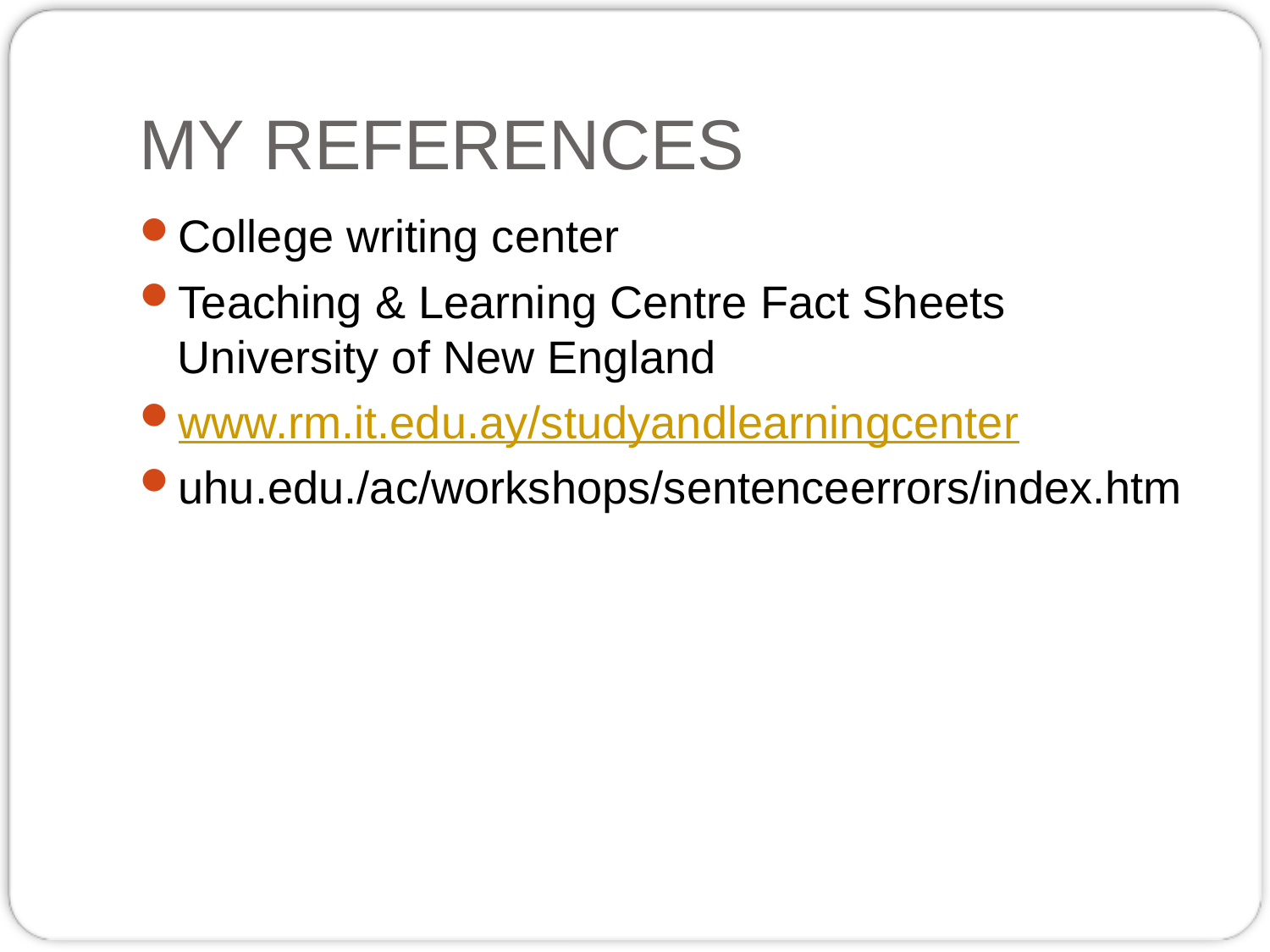

# MY REFERENCES
College writing center
Teaching & Learning Centre Fact Sheets University of New England
www.rm.it.edu.ay/studyandlearningcenter
uhu.edu./ac/workshops/sentenceerrors/index.htm